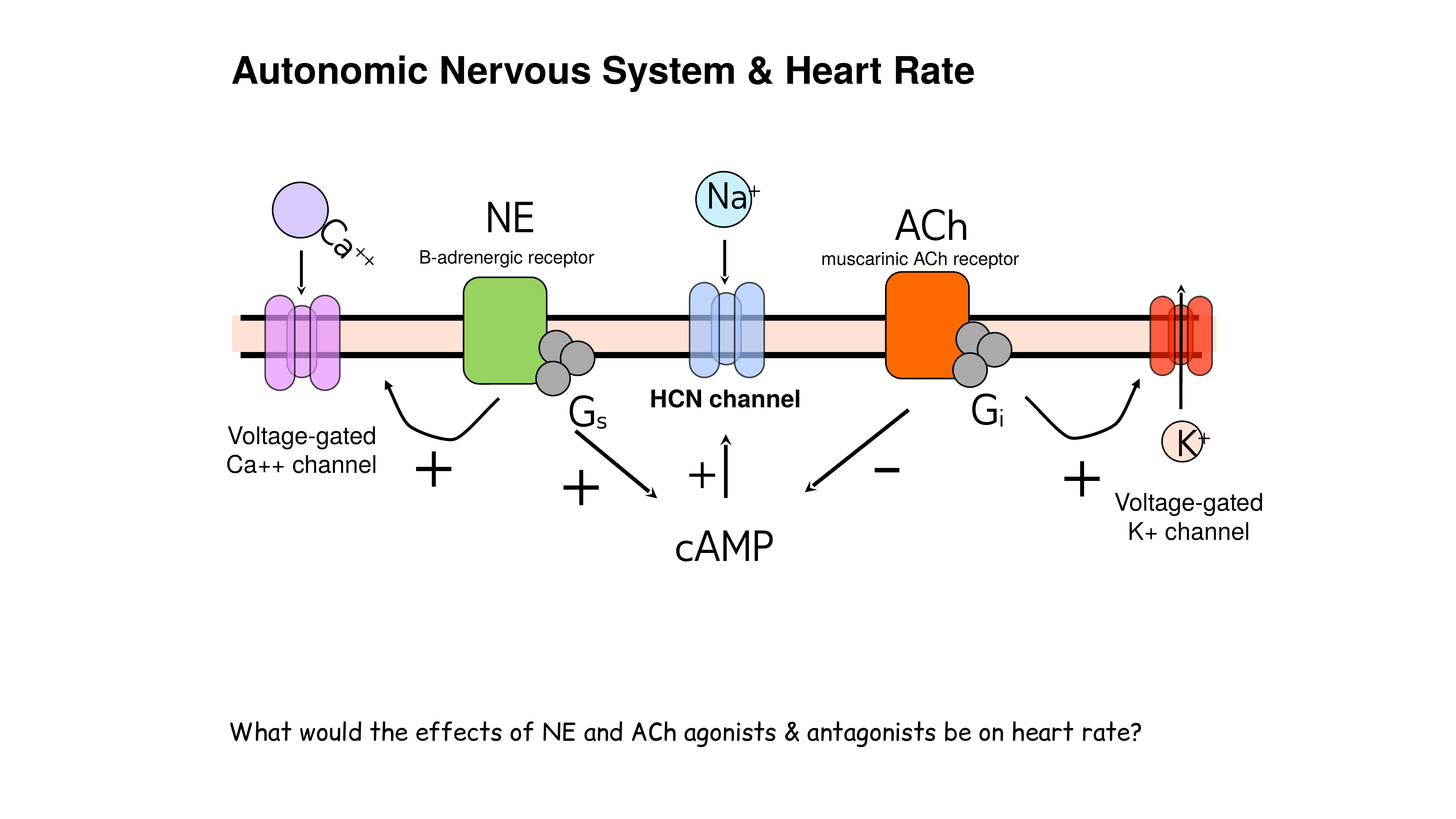

Autonomic Nervous System & Heart Rate
Na+

Ca++

NE
ACh

B-adrenergic receptor
muscarinic ACh receptor

Gi
HCN channel
Gs

Voltage-gated
Ca++ channel
K+

–
+
+

+
+
Voltage-gated
K+ channel
cAMP
What would the effects of NE and ACh agonists & antagonists be on heart rate?